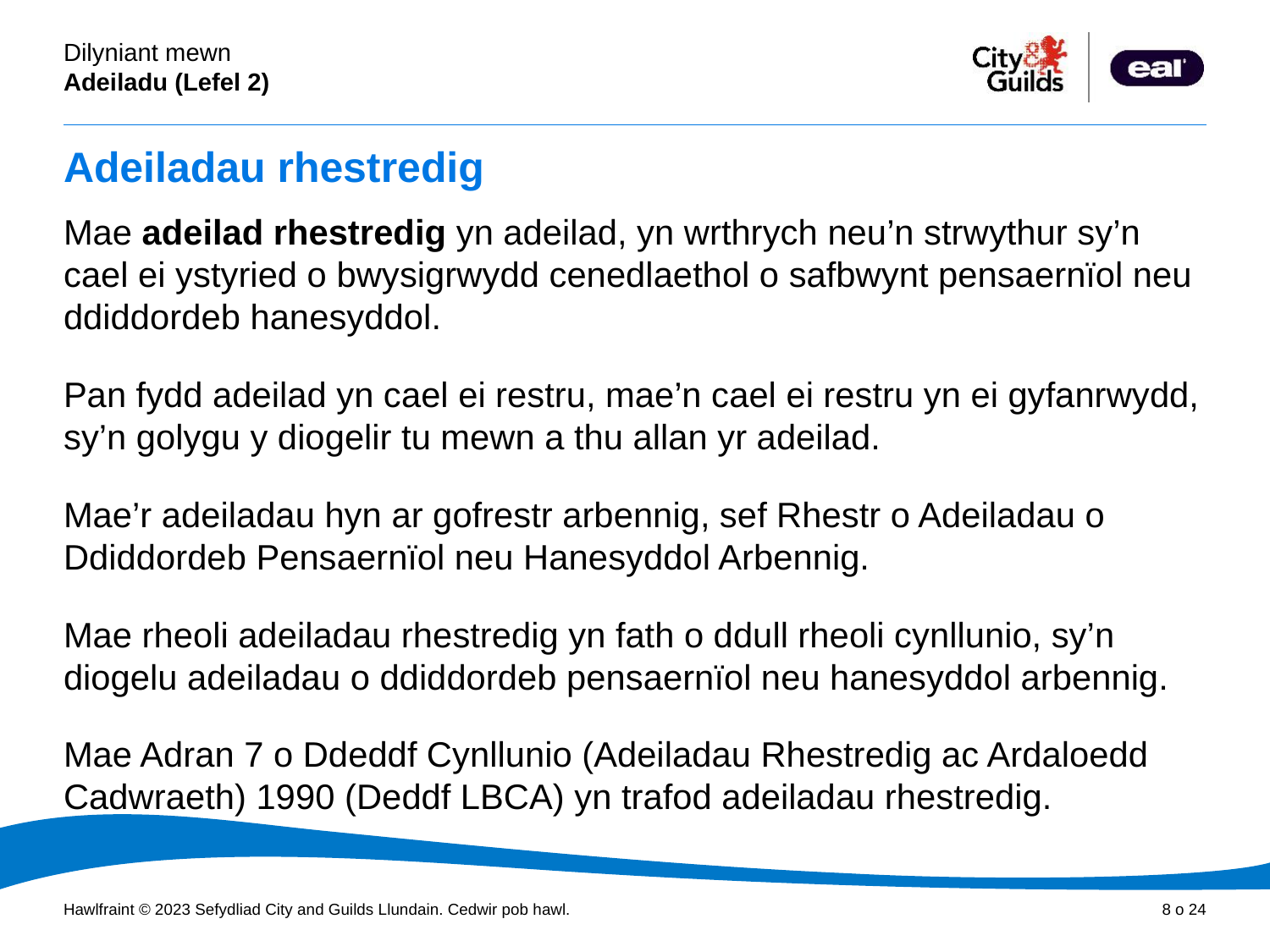

# Adeiladau rhestredig
Mae adeilad rhestredig yn adeilad, yn wrthrych neu’n strwythur sy’n cael ei ystyried o bwysigrwydd cenedlaethol o safbwynt pensaernïol neu ddiddordeb hanesyddol.
Pan fydd adeilad yn cael ei restru, mae’n cael ei restru yn ei gyfanrwydd, sy’n golygu y diogelir tu mewn a thu allan yr adeilad.
Mae’r adeiladau hyn ar gofrestr arbennig, sef Rhestr o Adeiladau o Ddiddordeb Pensaernïol neu Hanesyddol Arbennig.
Mae rheoli adeiladau rhestredig yn fath o ddull rheoli cynllunio, sy’n diogelu adeiladau o ddiddordeb pensaernïol neu hanesyddol arbennig.
Mae Adran 7 o Ddeddf Cynllunio (Adeiladau Rhestredig ac Ardaloedd Cadwraeth) 1990 (Deddf LBCA) yn trafod adeiladau rhestredig.